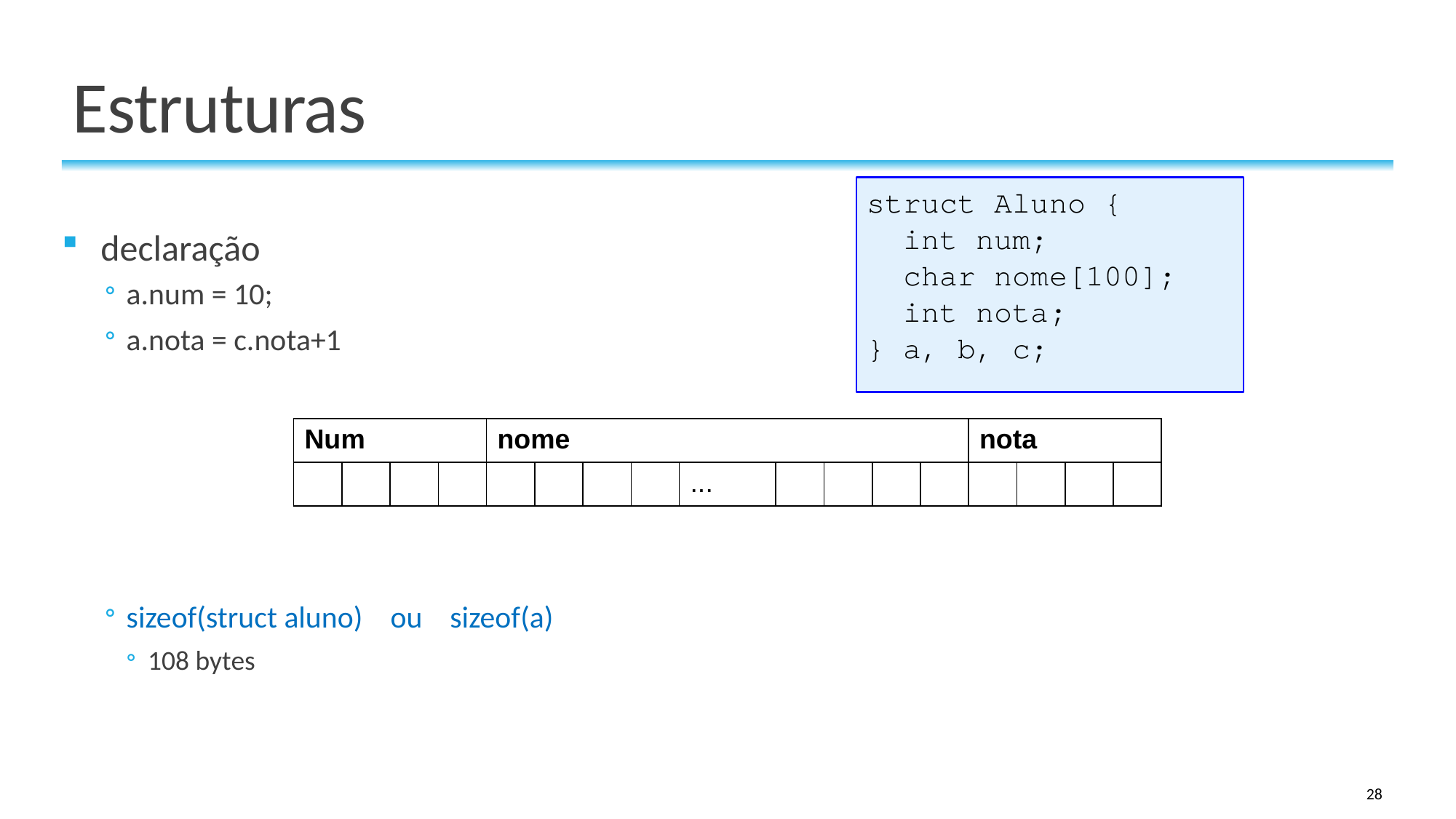

# Estruturas
struct Aluno {
  int num;
  char nome[100];
  int nota;
} a, b, c;
declaração
a.num = 10;
a.nota = c.nota+1

sizeof(struct aluno)    ou    sizeof(a)
108 bytes
| Num |  |  |  | nome |  |  |  |  |  |  |  |  | nota |  |  |  |
| --- | --- | --- | --- | --- | --- | --- | --- | --- | --- | --- | --- | --- | --- | --- | --- | --- |
|  |  |  |  |  |  |  |  | ... |  |  |  |  |  |  |  |  |
28